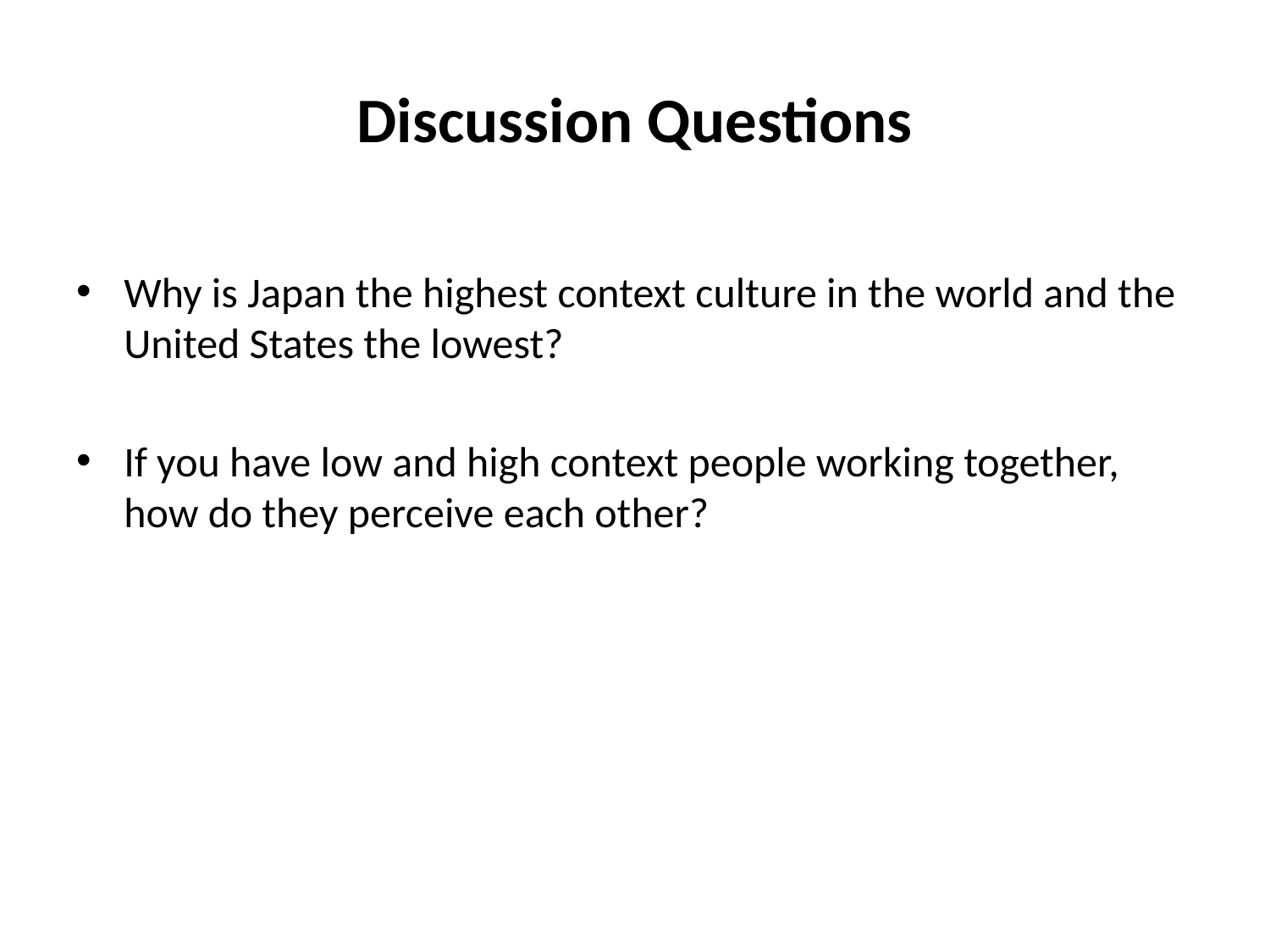

# Discussion Questions
Why is Japan the highest context culture in the world and the United States the lowest?

If you have low and high context people working together, how do they perceive each other?